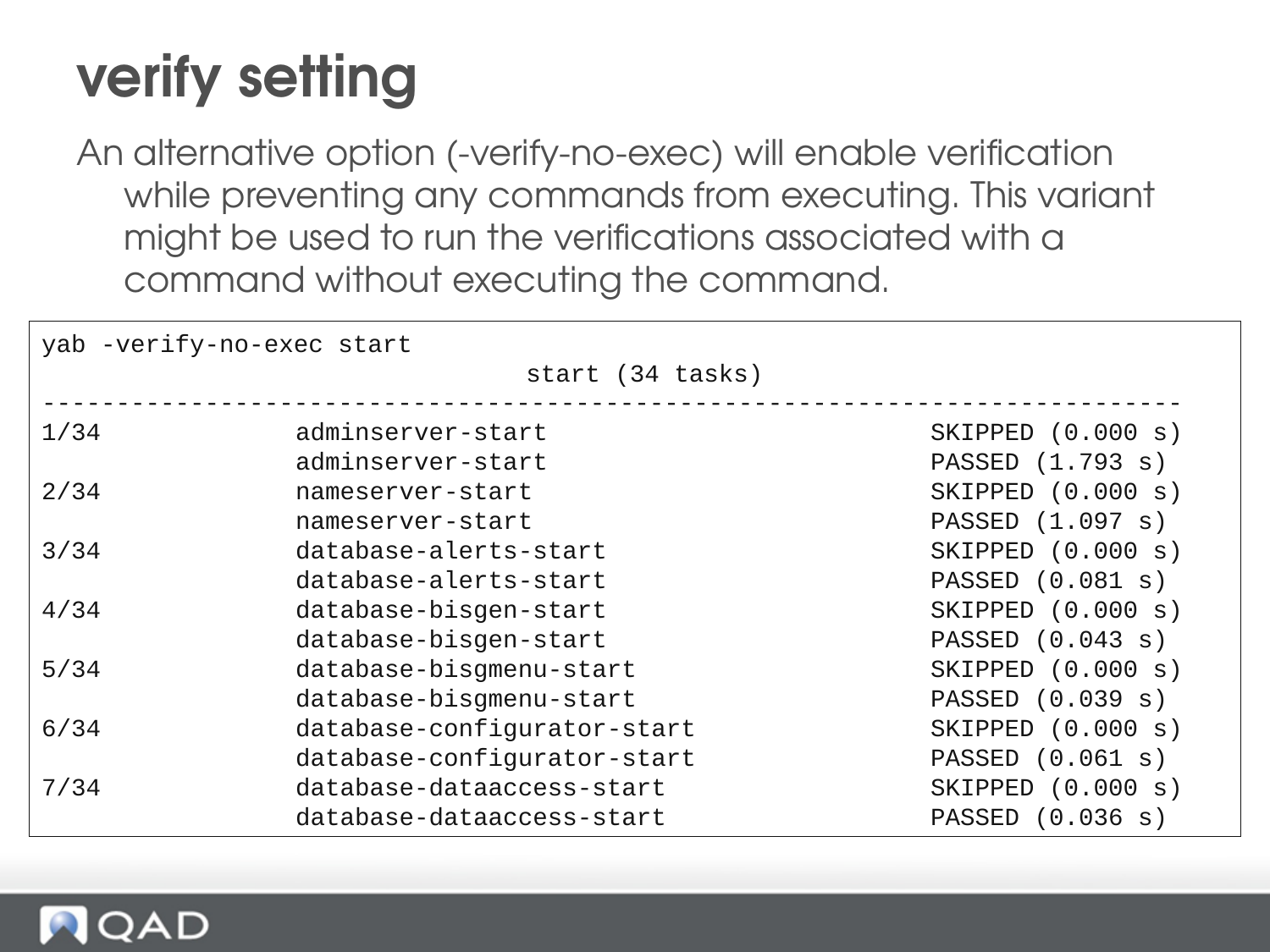

# verify setting
An alternative option (-verify-no-exec) will enable verification while preventing any commands from executing. This variant might be used to run the verifications associated with a command without executing the command.
yab -verify-no-exec start
			       start (34 tasks)
-----------------------------------------------------------------------------
1/34 		adminserver-start 			SKIPPED (0.000 s)
		adminserver-start 			PASSED (1.793 s)
2/34 		nameserver-start 				SKIPPED (0.000 s)
		nameserver-start 				PASSED (1.097 s)
3/34 		database-alerts-start 			SKIPPED (0.000 s)
		database-alerts-start 			PASSED (0.081 s)
4/34 		database-bisgen-start 			SKIPPED (0.000 s)
		database-bisgen-start 			PASSED (0.043 s)
5/34 		database-bisgmenu-start 			SKIPPED (0.000 s)
		database-bisgmenu-start 			PASSED (0.039 s)
6/34 		database-configurator-start 		SKIPPED (0.000 s)
		database-configurator-start 		PASSED (0.061 s)
7/34 		database-dataaccess-start 		SKIPPED (0.000 s)
		database-dataaccess-start 		PASSED (0.036 s)